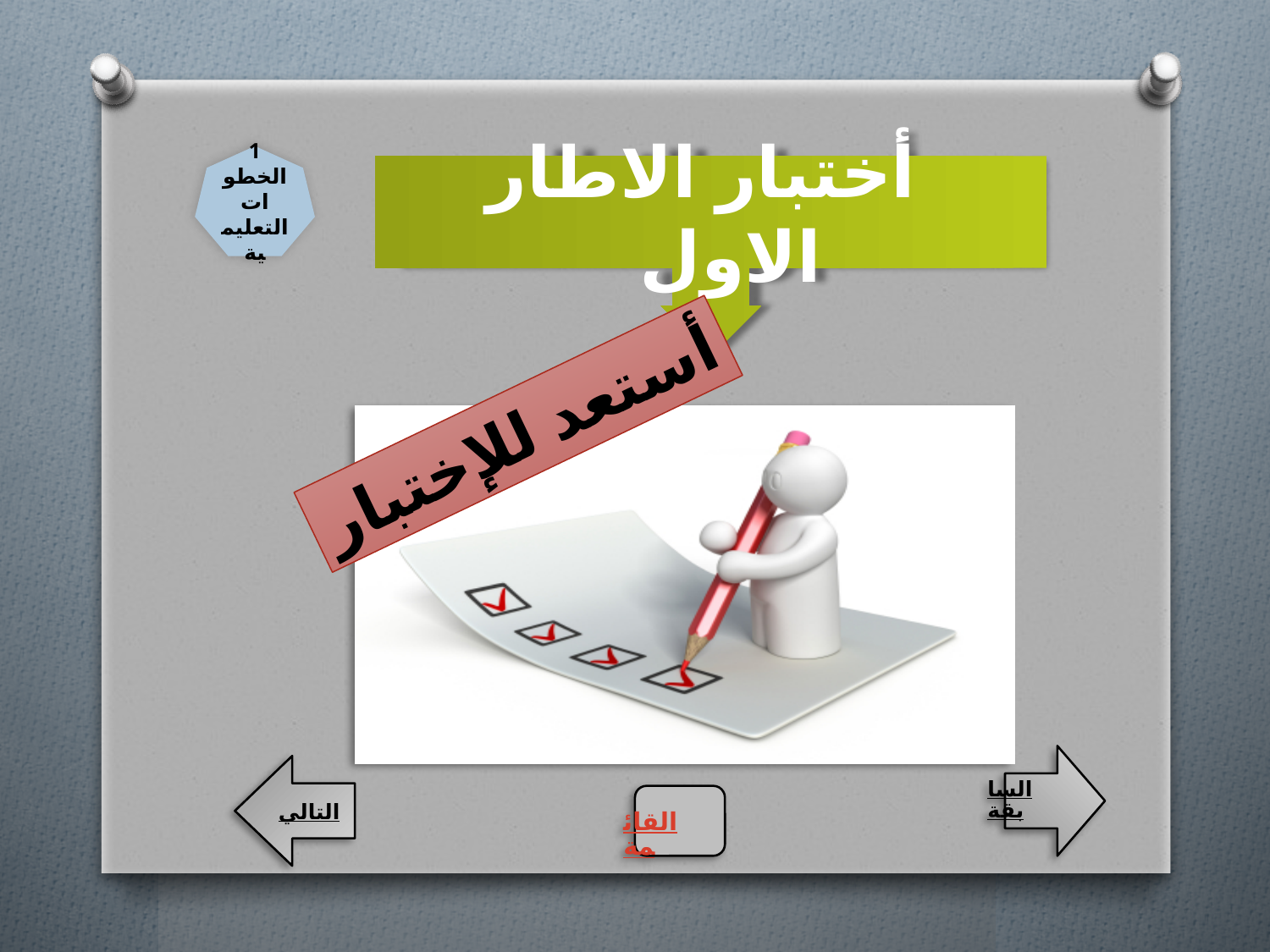

أختبار الاطار الاول
#
1
الخطوات التعليمية
أستعد للإختبار

السابقة
التالي
القائمة